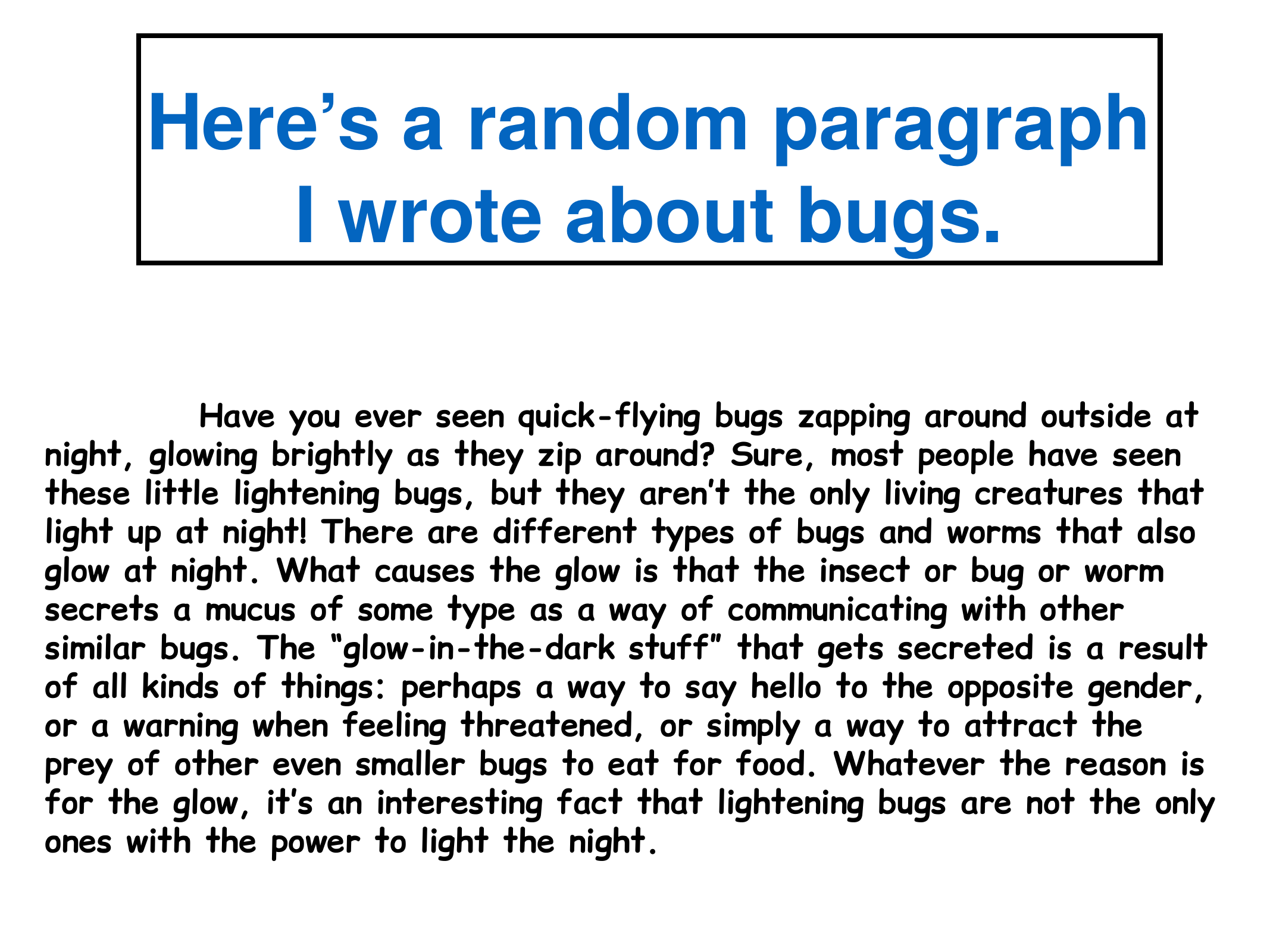

# Here’s a random paragraph I wrote about bugs.
           Have you ever seen quick-flying bugs zapping around outside at night, glowing brightly as they zip around? Sure, most people have seen these little lightening bugs, but they aren’t the only living creatures that light up at night! There are different types of bugs and worms that also glow at night. What causes the glow is that the insect or bug or worm secrets a mucus of some type as a way of communicating with other similar bugs. The “glow-in-the-dark stuff” that gets secreted is a result of all kinds of things: perhaps a way to say hello to the opposite gender, or a warning when feeling threatened, or simply a way to attract the prey of other even smaller bugs to eat for food. Whatever the reason is for the glow, it’s an interesting fact that lightening bugs are not the only ones with the power to light the night.